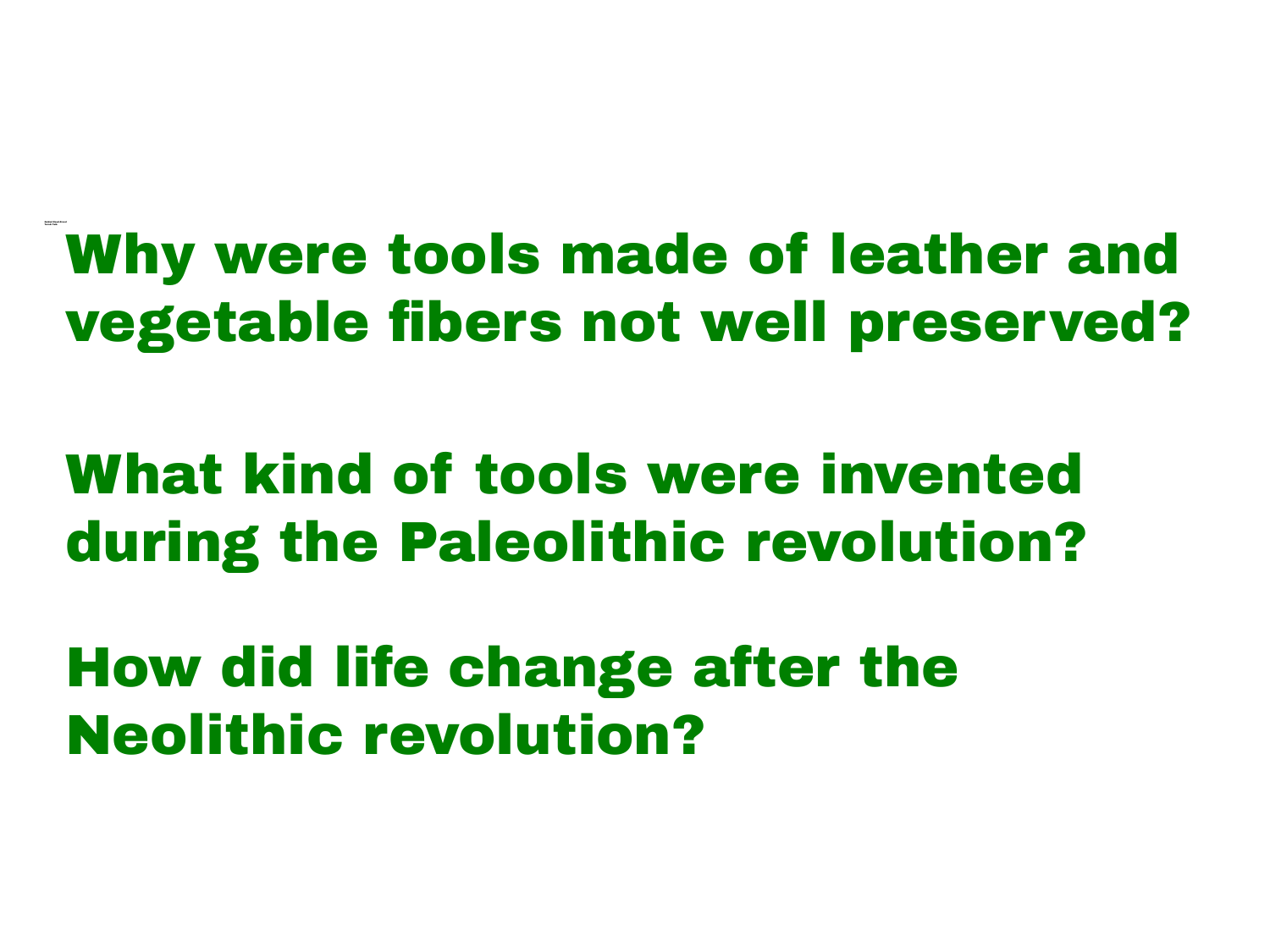

# Guided Read Aloud Turn& Talk
Why were tools made of leather and vegetable fibers not well preserved?
What kind of tools were invented during the Paleolithic revolution?
How did life change after the Neolithic revolution?